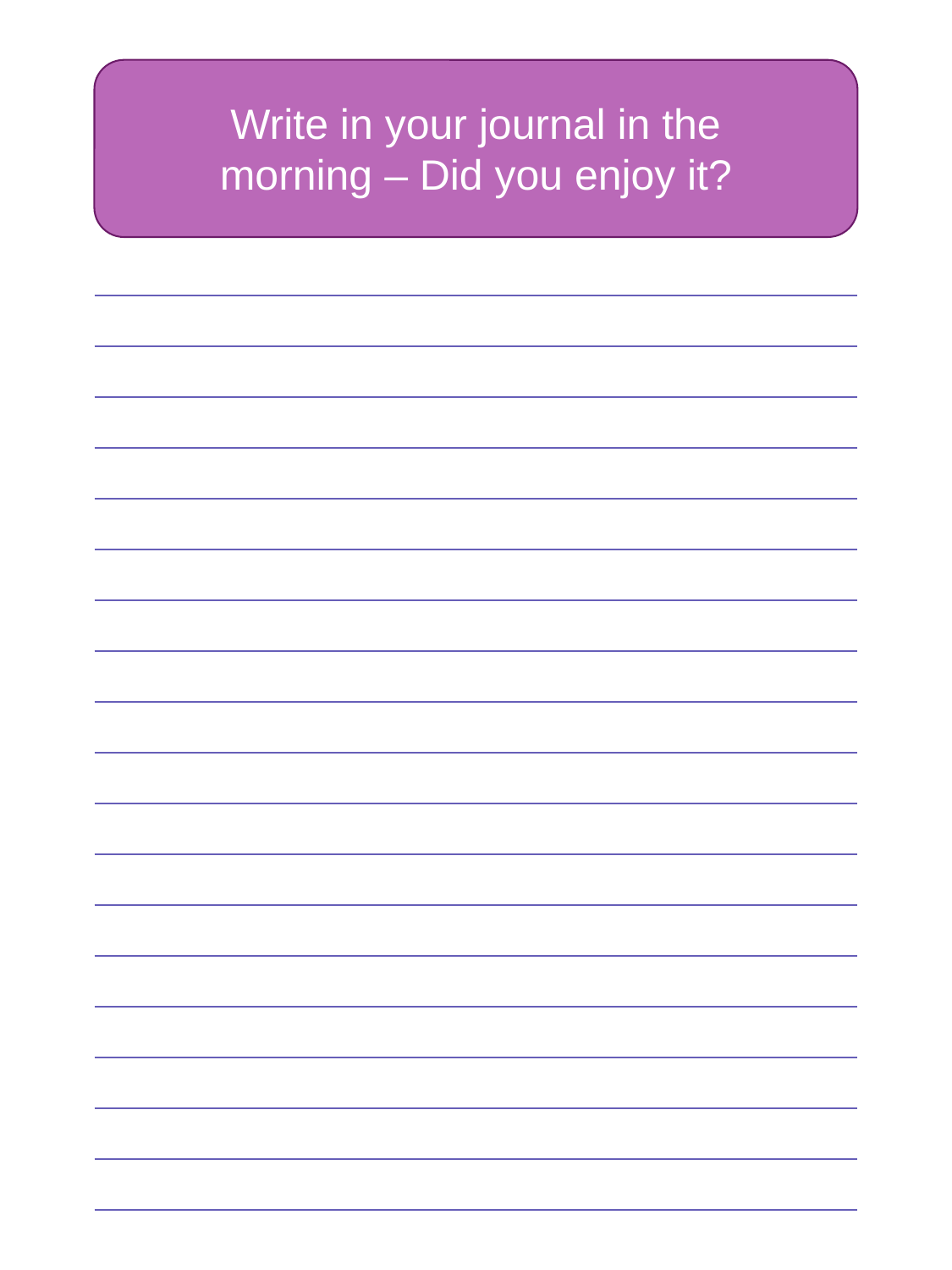

Write in your journal in the morning – Did you enjoy it?
|  |
| --- |
|  |
|  |
|  |
|  |
|  |
|  |
|  |
|  |
|  |
|  |
|  |
|  |
|  |
|  |
|  |
|  |
|  |